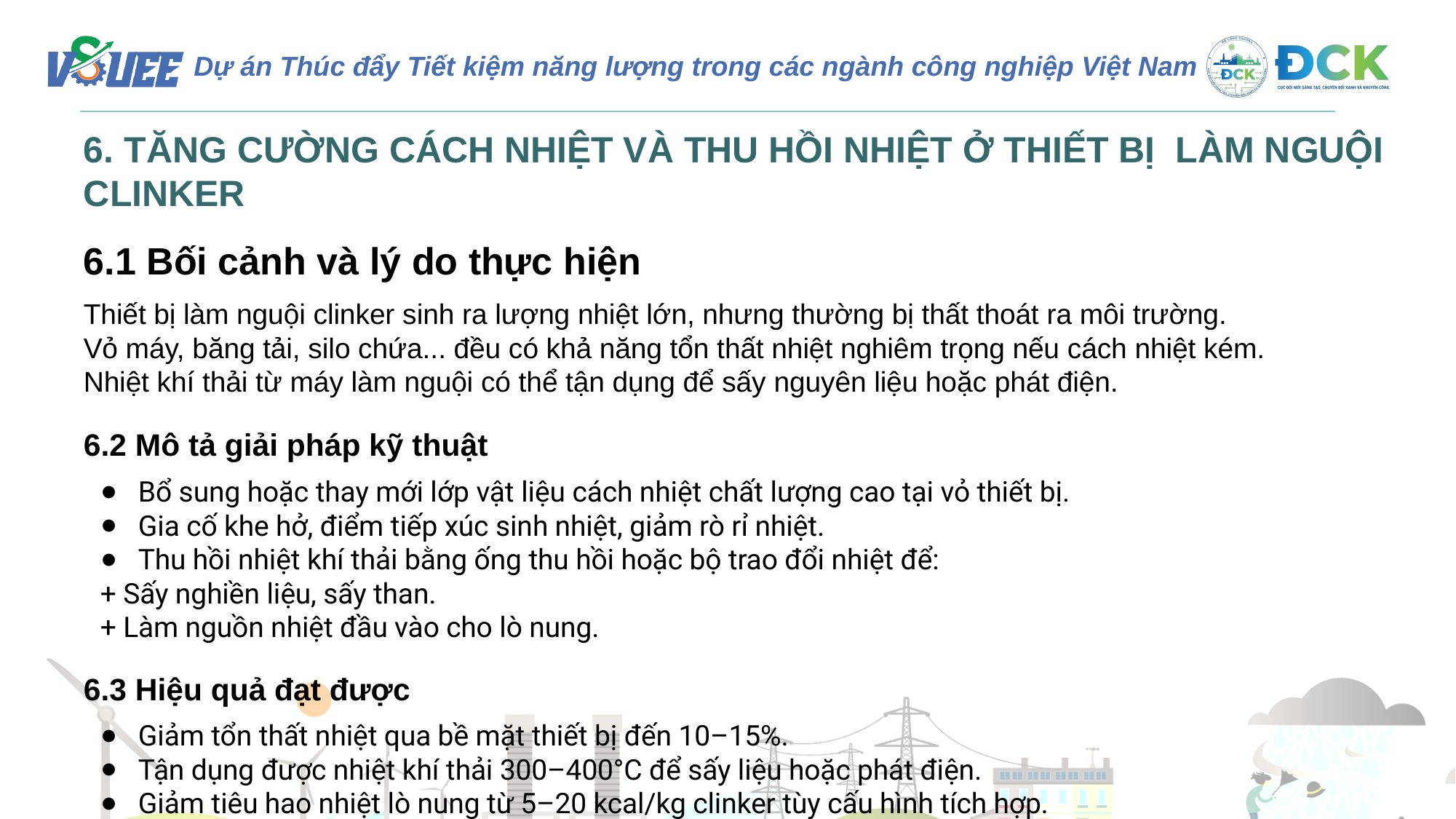

6. TĂNG CƯỜNG CÁCH NHIỆT VÀ THU HỒI NHIỆT Ở THIẾT BỊ  LÀM NGUỘI CLINKER
6.1 Bối cảnh và lý do thực hiện
Thiết bị làm nguội clinker sinh ra lượng nhiệt lớn, nhưng thường bị thất thoát ra môi trường.
Vỏ máy, băng tải, silo chứa... đều có khả năng tổn thất nhiệt nghiêm trọng nếu cách nhiệt kém.
Nhiệt khí thải từ máy làm nguội có thể tận dụng để sấy nguyên liệu hoặc phát điện.
6.2 Mô tả giải pháp kỹ thuật
Bổ sung hoặc thay mới lớp vật liệu cách nhiệt chất lượng cao tại vỏ thiết bị.
Gia cố khe hở, điểm tiếp xúc sinh nhiệt, giảm rò rỉ nhiệt.
Thu hồi nhiệt khí thải bằng ống thu hồi hoặc bộ trao đổi nhiệt để:
+ Sấy nghiền liệu, sấy than.
+ Làm nguồn nhiệt đầu vào cho lò nung.
6.3 Hiệu quả đạt được
Giảm tổn thất nhiệt qua bề mặt thiết bị đến 10–15%.
Tận dụng được nhiệt khí thải 300–400°C để sấy liệu hoặc phát điện.
Giảm tiêu hao nhiệt lò nung từ 5–20 kcal/kg clinker tùy cấu hình tích hợp.